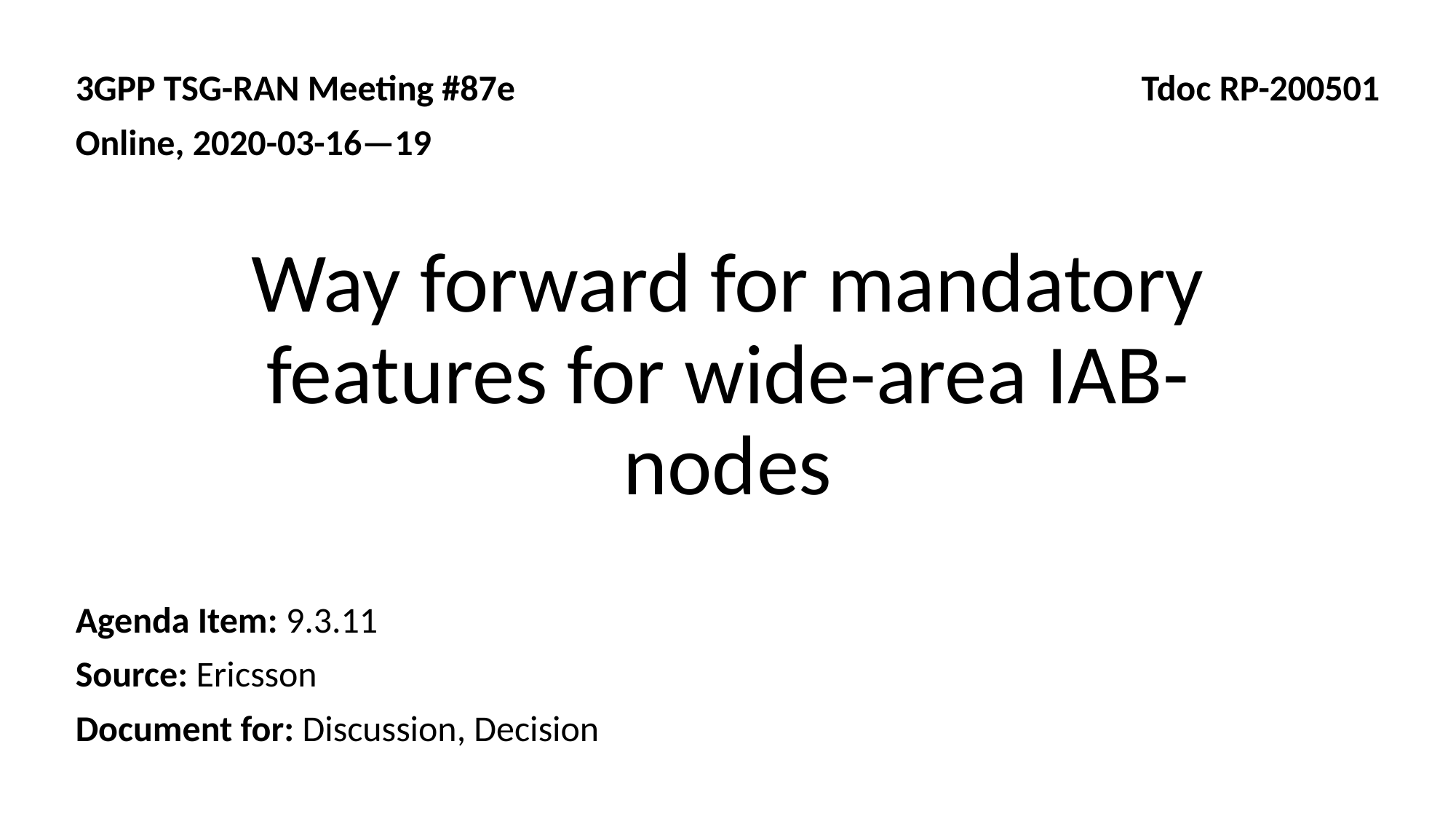

3GPP TSG-RAN Meeting #87e
Online, 2020-03-16—19
Tdoc RP-200501
# Way forward for mandatory features for wide-area IAB-nodes
Agenda Item: 9.3.11
Source: Ericsson
Document for: Discussion, Decision